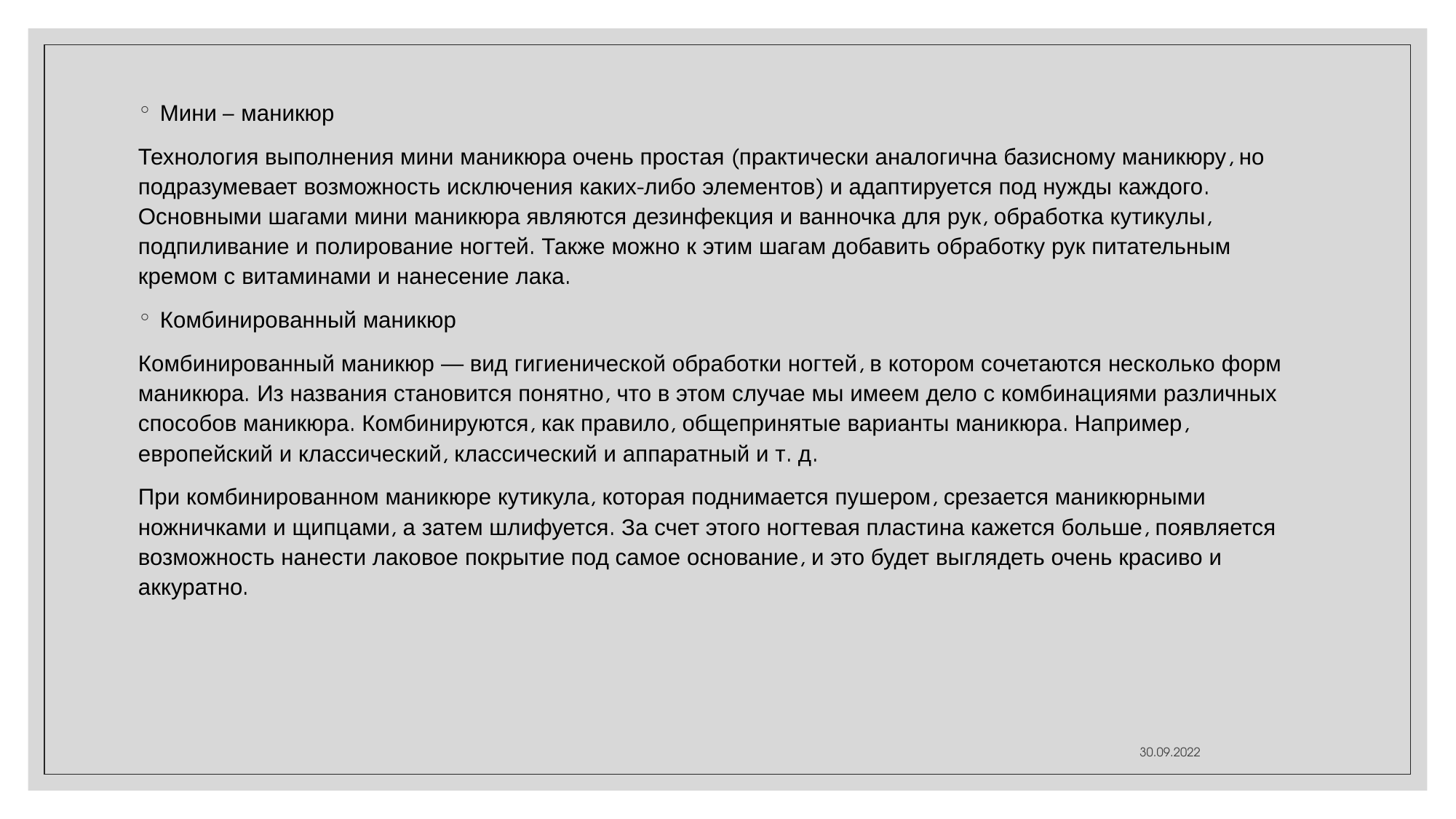

#
Мини – маникюр
Технология выполнения мини маникюра очень простая (практически аналогична базисному маникюру, но подразумевает возможность исключения каких-либо элементов) и адаптируется под нужды каждого. Основными шагами мини маникюра являются дезинфекция и ванночка для рук, обработка кутикулы, подпиливание и полирование ногтей. Также можно к этим шагам добавить обработку рук питательным кремом с витаминами и нанесение лака.
Комбинированный маникюр
Комбинированный маникюр — вид гигиенической обработки ногтей, в котором сочетаются несколько форм маникюра. Из названия становится понятно, что в этом случае мы имеем дело с комбинациями различных способов маникюра. Комбинируются, как правило, общепринятые варианты маникюра. Например, европейский и классический, классический и аппаратный и т. д.
При комбинированном маникюре кутикула, которая поднимается пушером, срезается маникюрными ножничками и щипцами, а затем шлифуется. За счет этого ногтевая пластина кажется больше, появляется возможность нанести лаковое покрытие под самое основание, и это будет выглядеть очень красиво и аккуратно.

30.09.2022